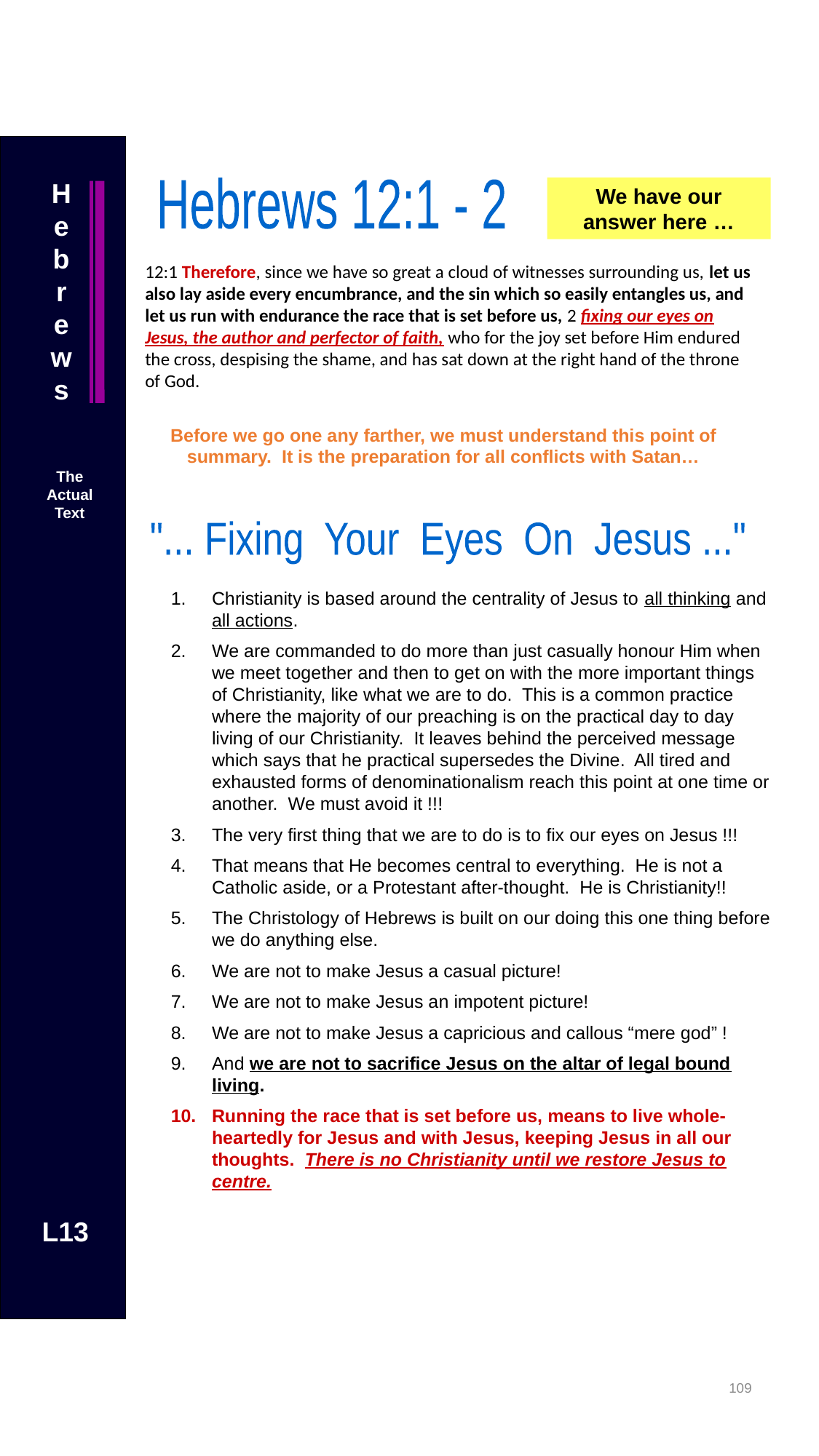

Hebrews

Hebrews 12:1 - 2
We have our answer here …
12:1 Therefore, since we have so great a cloud of witnesses surrounding us, let us also lay aside every encumbrance, and the sin which so easily entangles us, and let us run with endurance the race that is set before us, 2 fixing our eyes on Jesus, the author and perfector of faith, who for the joy set before Him endured the cross, despising the shame, and has sat down at the right hand of the throne of God.
Before we go one any farther, we must understand this point of summary.  It is the preparation for all conflicts with Satan…
The Actual Text
"... Fixing  Your  Eyes  On  Jesus ..."
Christianity is based around the centrality of Jesus to all thinking and all actions.
We are commanded to do more than just casually honour Him when we meet together and then to get on with the more important things of Christianity, like what we are to do.  This is a common practice where the majority of our preaching is on the practical day to day living of our Christianity.  It leaves behind the perceived message which says that he practical supersedes the Divine.  All tired and exhausted forms of denominationalism reach this point at one time or another.  We must avoid it !!!
The very first thing that we are to do is to fix our eyes on Jesus !!!
That means that He becomes central to everything.  He is not a Catholic aside, or a Protestant after-thought.  He is Christianity!!
The Christology of Hebrews is built on our doing this one thing before we do anything else.
We are not to make Jesus a casual picture!
We are not to make Jesus an impotent picture!
We are not to make Jesus a capricious and callous “mere god” !
And we are not to sacrifice Jesus on the altar of legal bound living.
Running the race that is set before us, means to live whole-heartedly for Jesus and with Jesus, keeping Jesus in all our thoughts.  There is no Christianity until we restore Jesus to centre.
L13
109